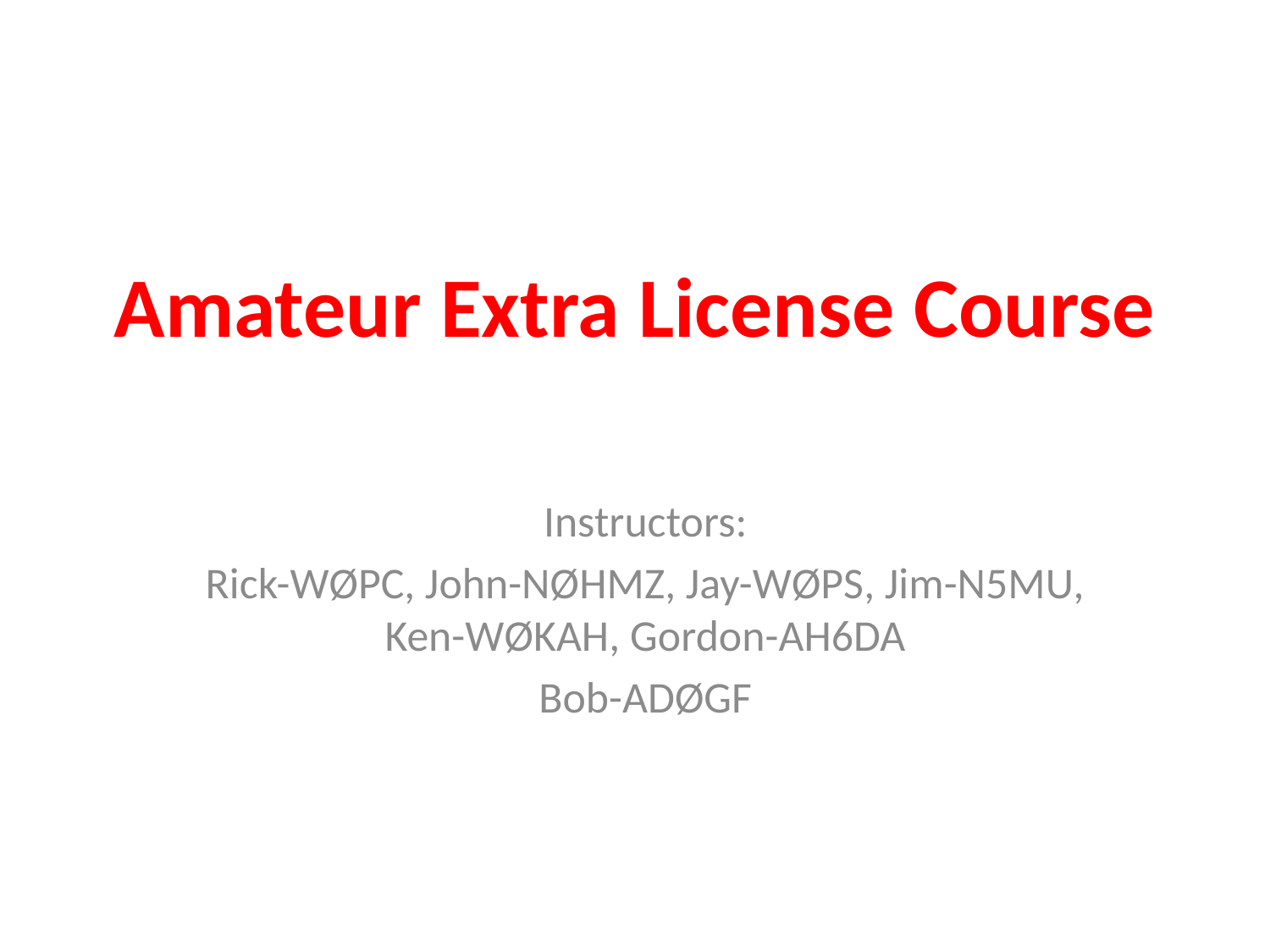

# Amateur Extra License Course
Instructors:
Rick-WØPC, John-NØHMZ, Jay-WØPS, Jim-N5MU, Ken-WØKAH, Gordon-AH6DA
Bob-ADØGF